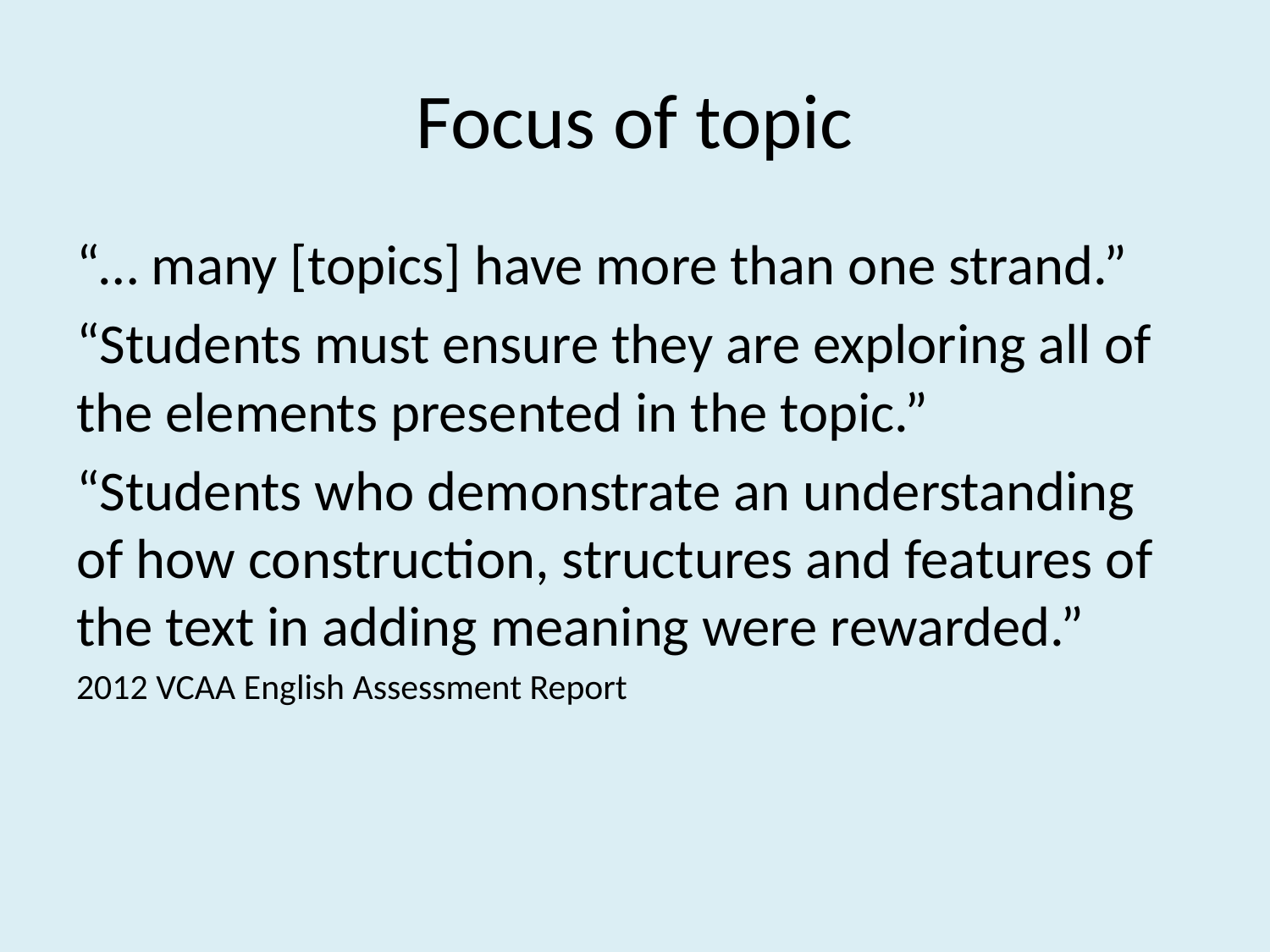

# Focus of topic
“… many [topics] have more than one strand.”
“Students must ensure they are exploring all of the elements presented in the topic.”
“Students who demonstrate an understanding of how construction, structures and features of the text in adding meaning were rewarded.”
2012 VCAA English Assessment Report